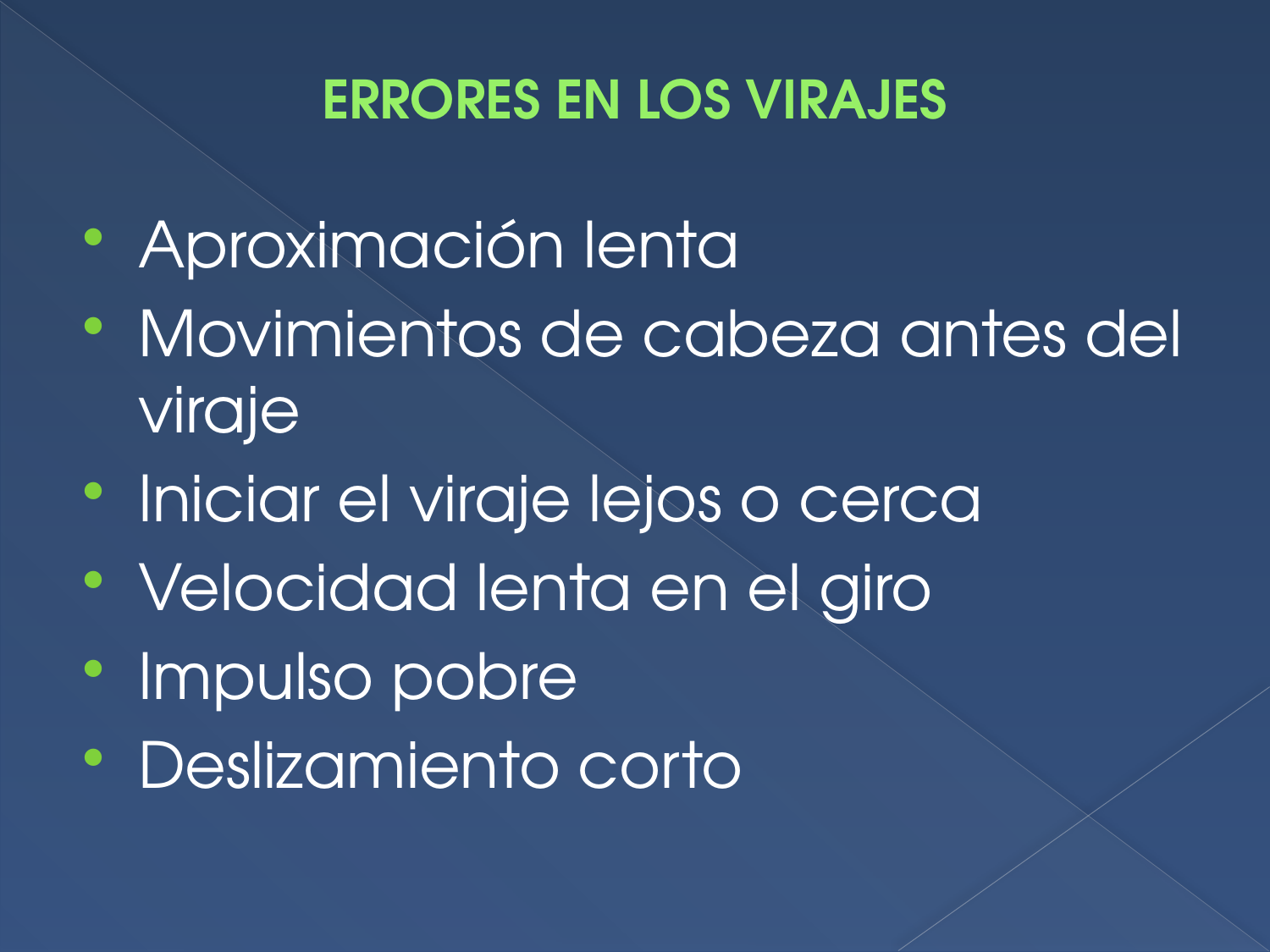

# ERRORES EN LOS VIRAJES
Aproximación lenta
Movimientos de cabeza antes del viraje
Iniciar el viraje lejos o cerca
Velocidad lenta en el giro
Impulso pobre
Deslizamiento corto